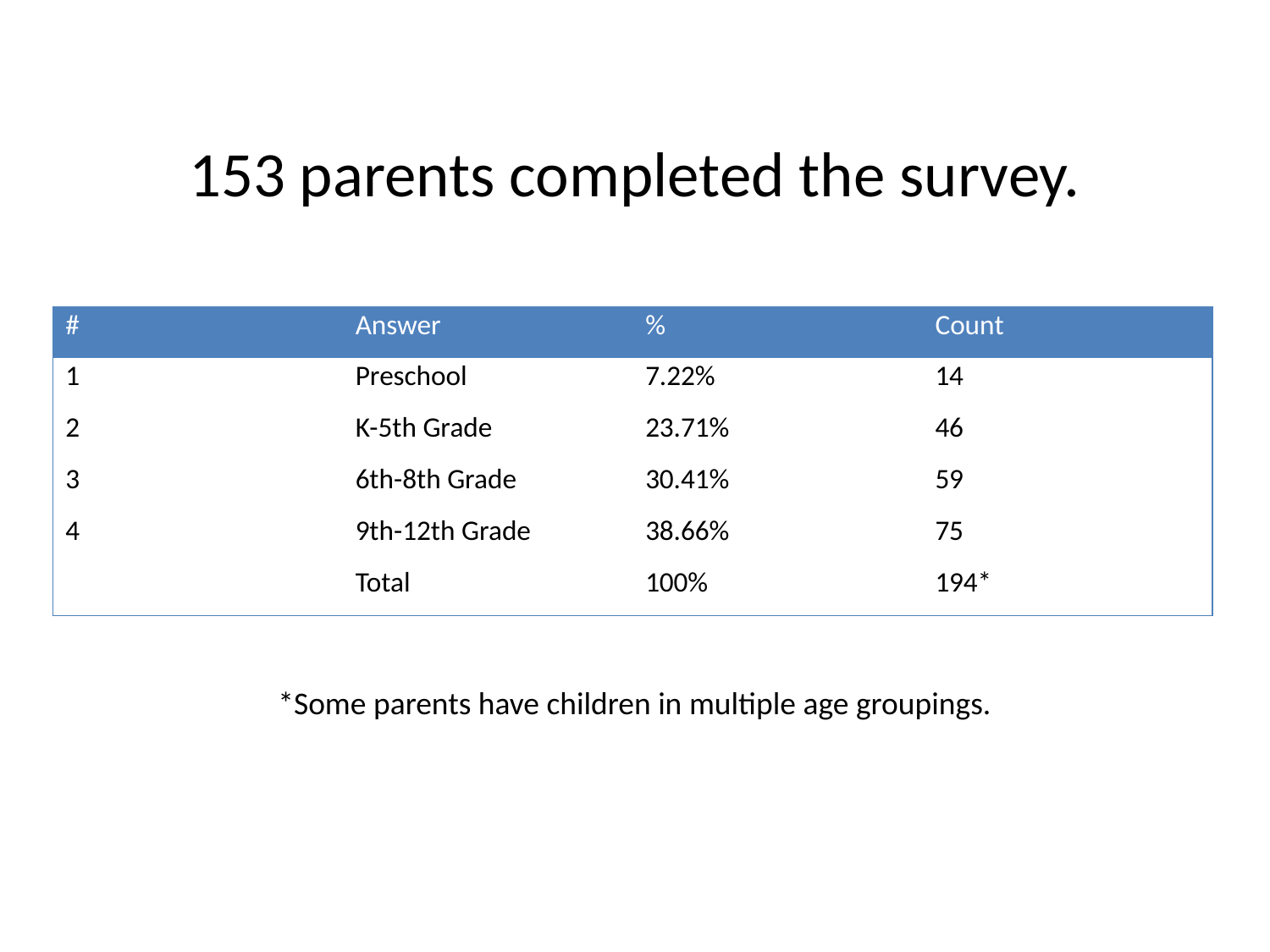

153 parents completed the survey.
| # | Answer | % | Count |
| --- | --- | --- | --- |
| 1 | Preschool | 7.22% | 14 |
| 2 | K-5th Grade | 23.71% | 46 |
| 3 | 6th-8th Grade | 30.41% | 59 |
| 4 | 9th-12th Grade | 38.66% | 75 |
|  | Total | 100% | 194\* |
*Some parents have children in multiple age groupings.